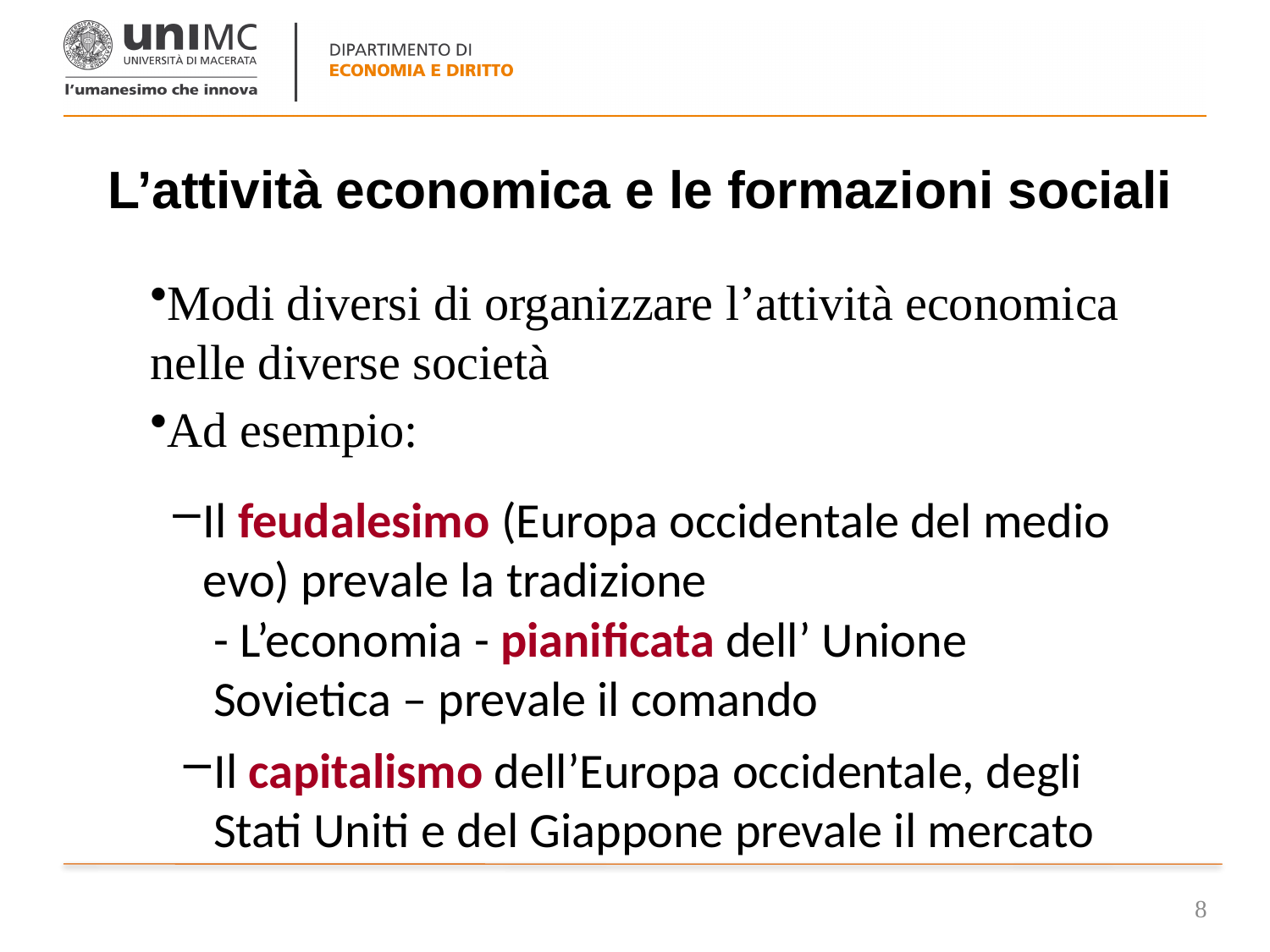

# L’attività economica e le formazioni sociali
Modi diversi di organizzare l’attività economica nelle diverse società
Ad esempio:
Il feudalesimo (Europa occidentale del medio evo) prevale la tradizione
- L’economia - pianificata dell’ Unione Sovietica – prevale il comando
Il capitalismo dell’Europa occidentale, degli Stati Uniti e del Giappone prevale il mercato
8